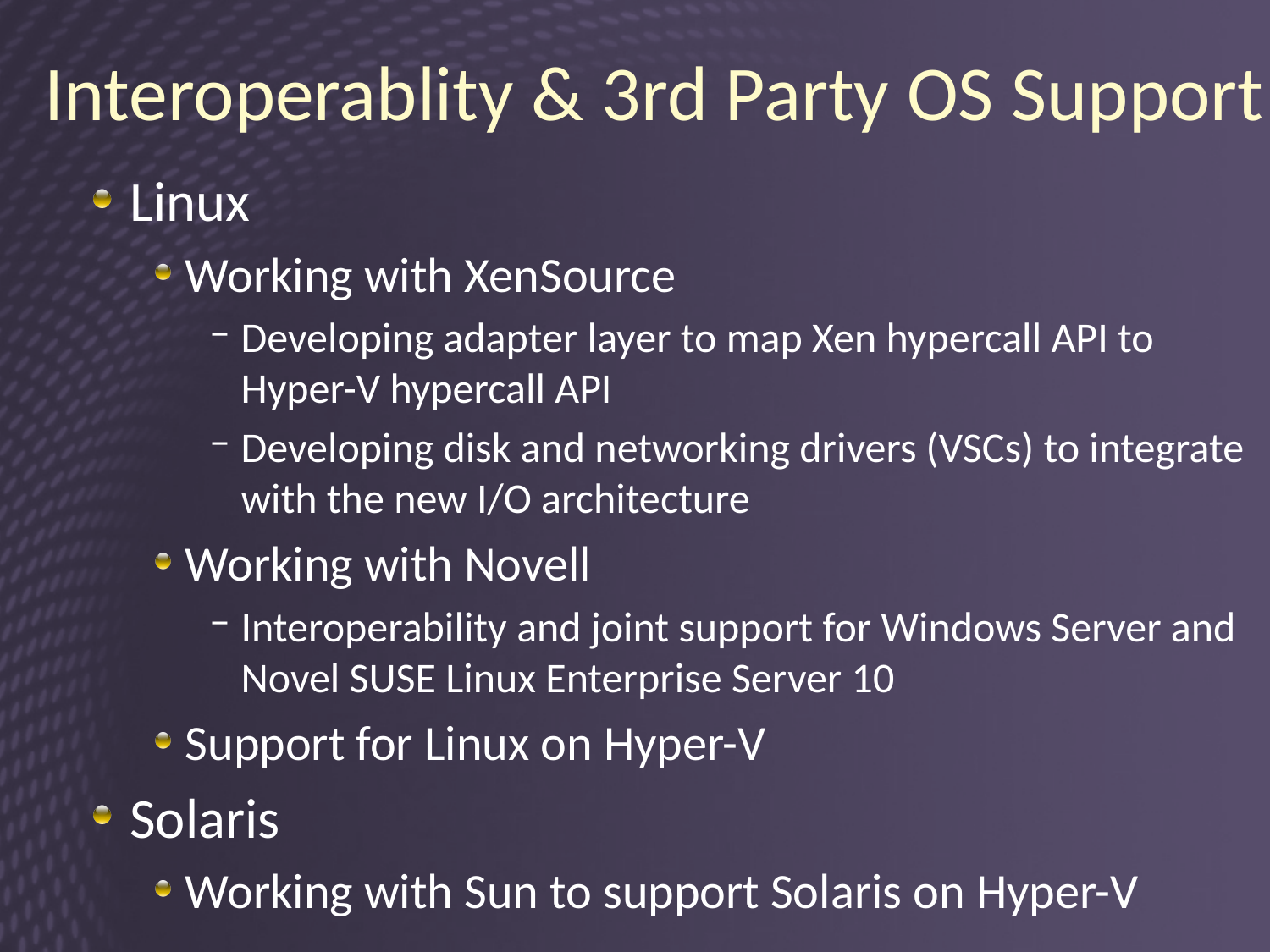

# Interoperablity & 3rd Party OS Support
Linux
Working with XenSource
Developing adapter layer to map Xen hypercall API to Hyper-V hypercall API
Developing disk and networking drivers (VSCs) to integrate with the new I/O architecture
Working with Novell
Interoperability and joint support for Windows Server and Novel SUSE Linux Enterprise Server 10
Support for Linux on Hyper-V
Solaris
Working with Sun to support Solaris on Hyper-V